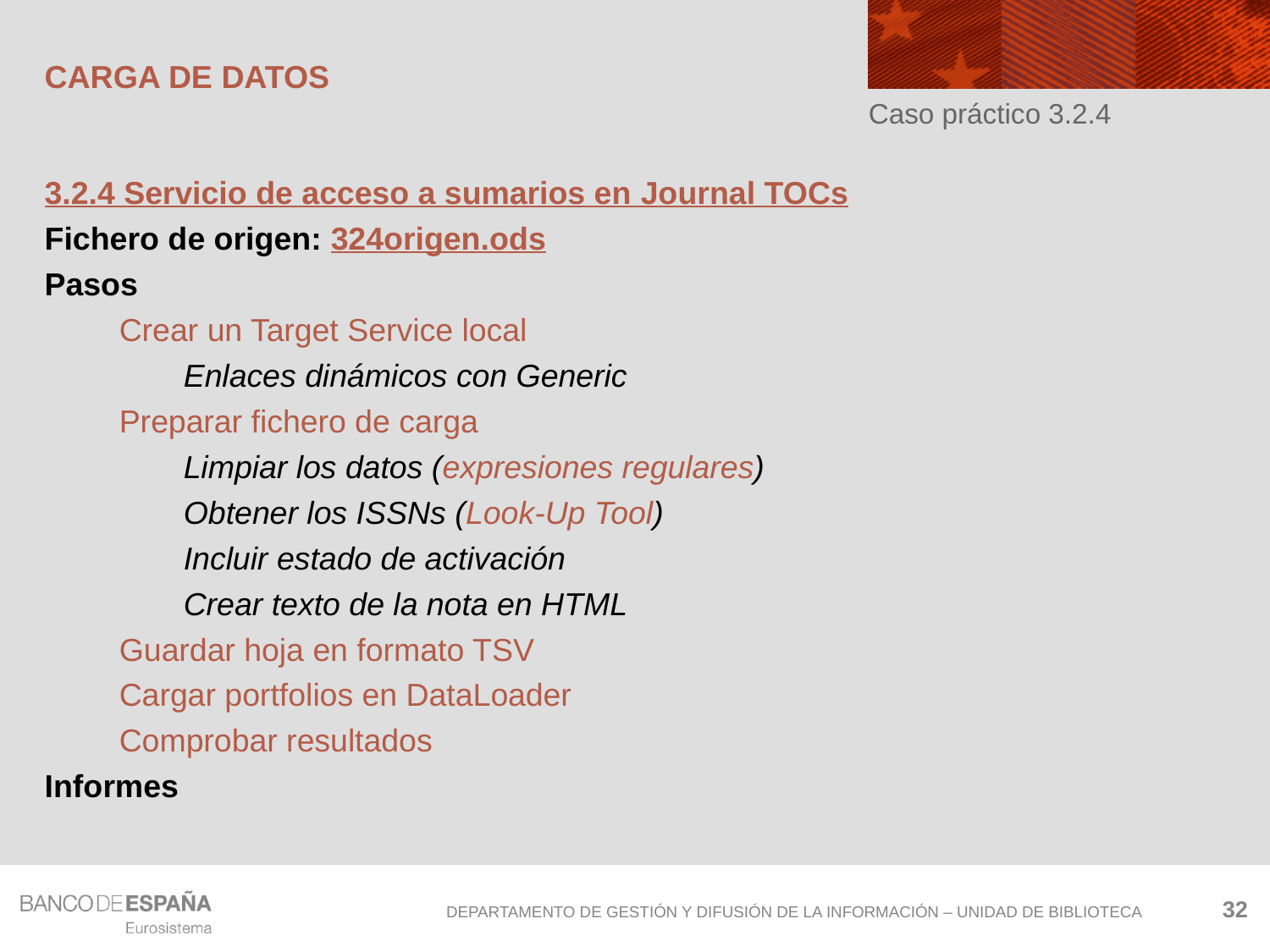

# CARGA DE DATOS
Caso práctico 3.2.4
3.2.4 Servicio de acceso a sumarios en Journal TOCs
Fichero de origen: 324origen.ods
Pasos
Crear un Target Service local
Enlaces dinámicos con Generic
Preparar fichero de carga
Limpiar los datos (expresiones regulares)
Obtener los ISSNs (Look-Up Tool)
Incluir estado de activación
Crear texto de la nota en HTML
Guardar hoja en formato TSV
Cargar portfolios en DataLoader
Comprobar resultados
Informes

32